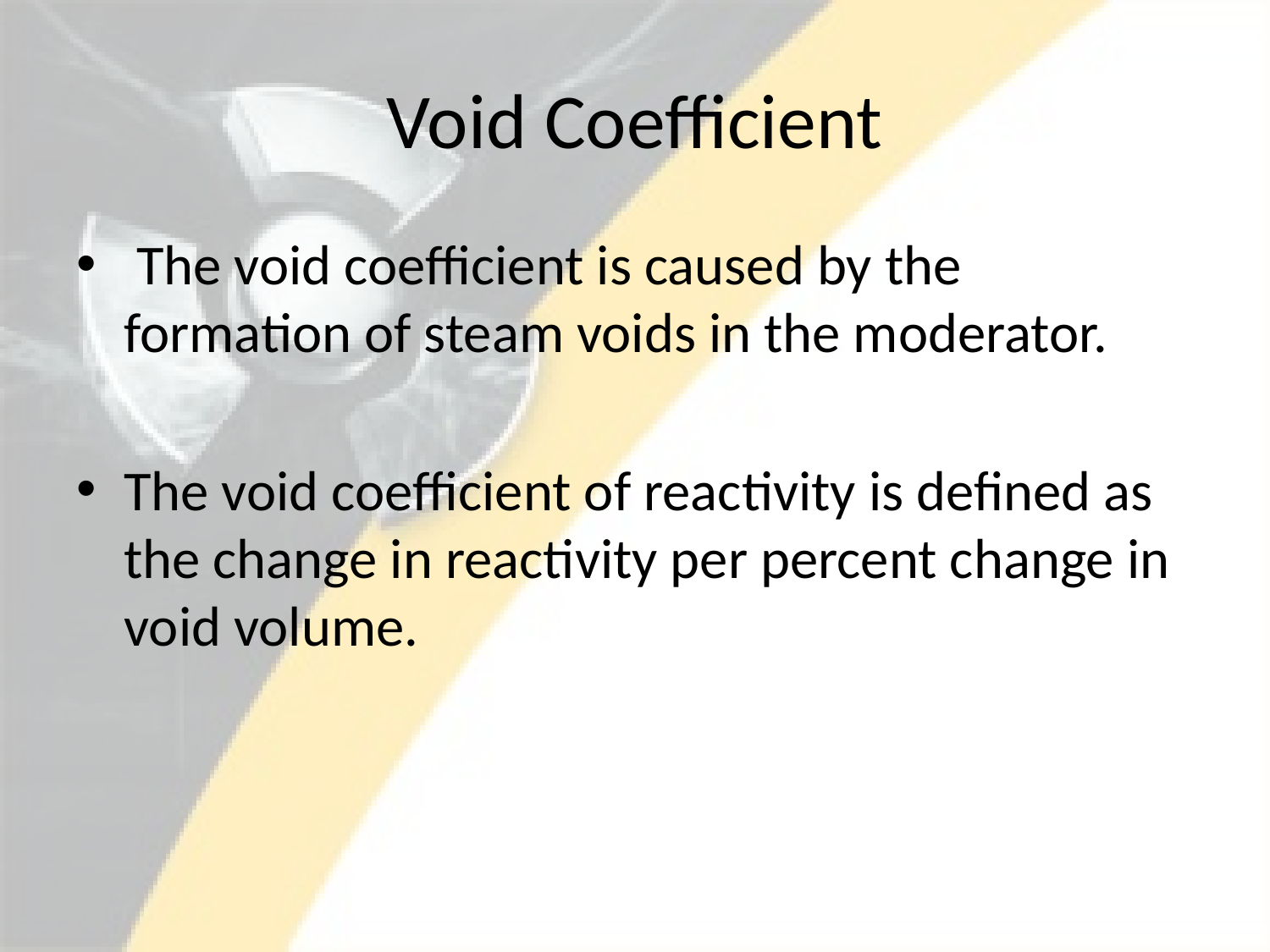

# Void Coefficient
 The void coefficient is caused by the formation of steam voids in the moderator.

The void coefficient of reactivity is defined as the change in reactivity per percent change in void volume.